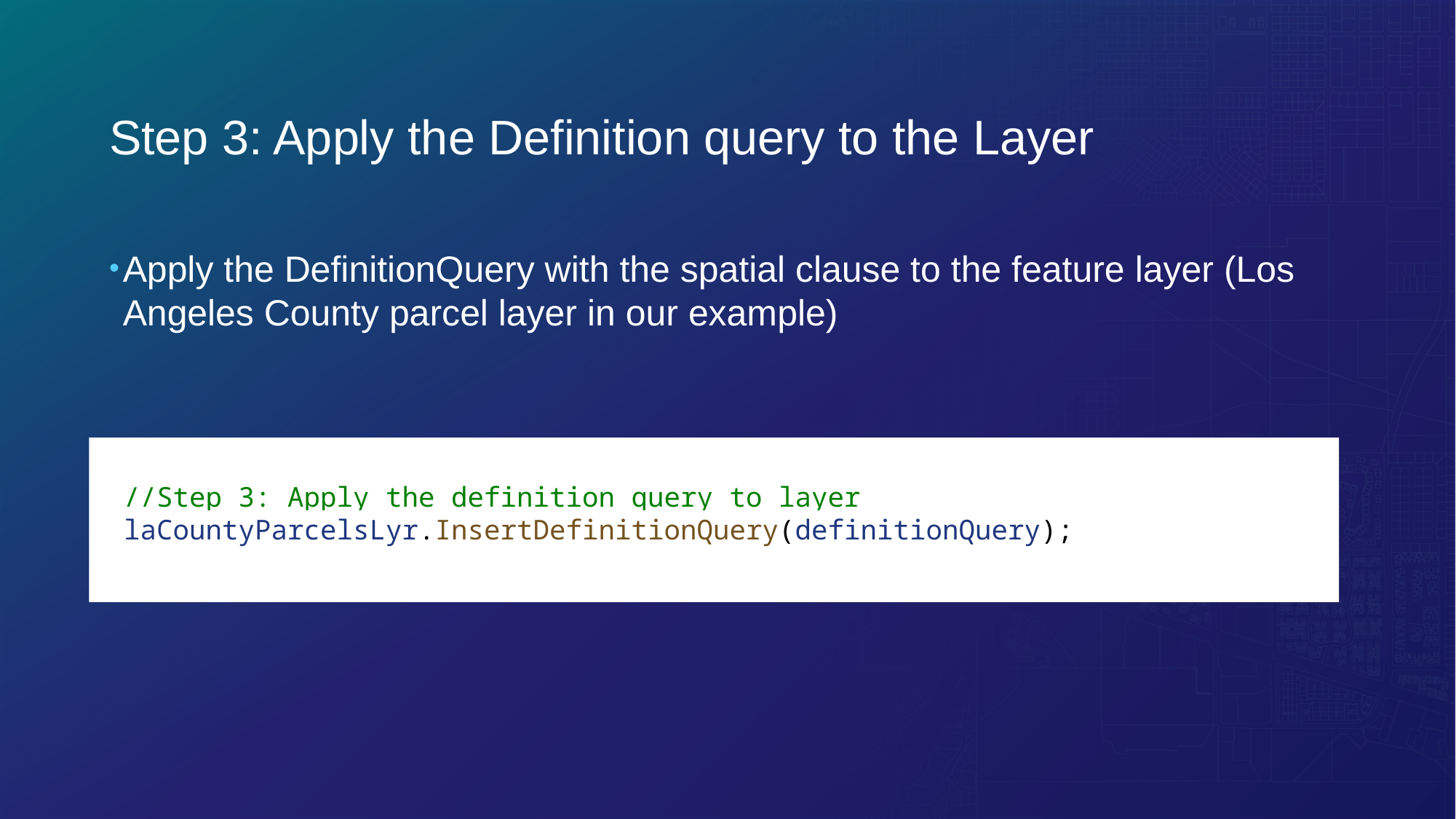

# Step 3: Apply the Definition query to the Layer

Apply the DefinitionQuery with the spatial clause to the feature layer (Los Angeles County parcel layer in our example)

//Step 3: Apply the definition query to layer
laCountyParcelsLyr.InsertDefinitionQuery(definitionQuery);